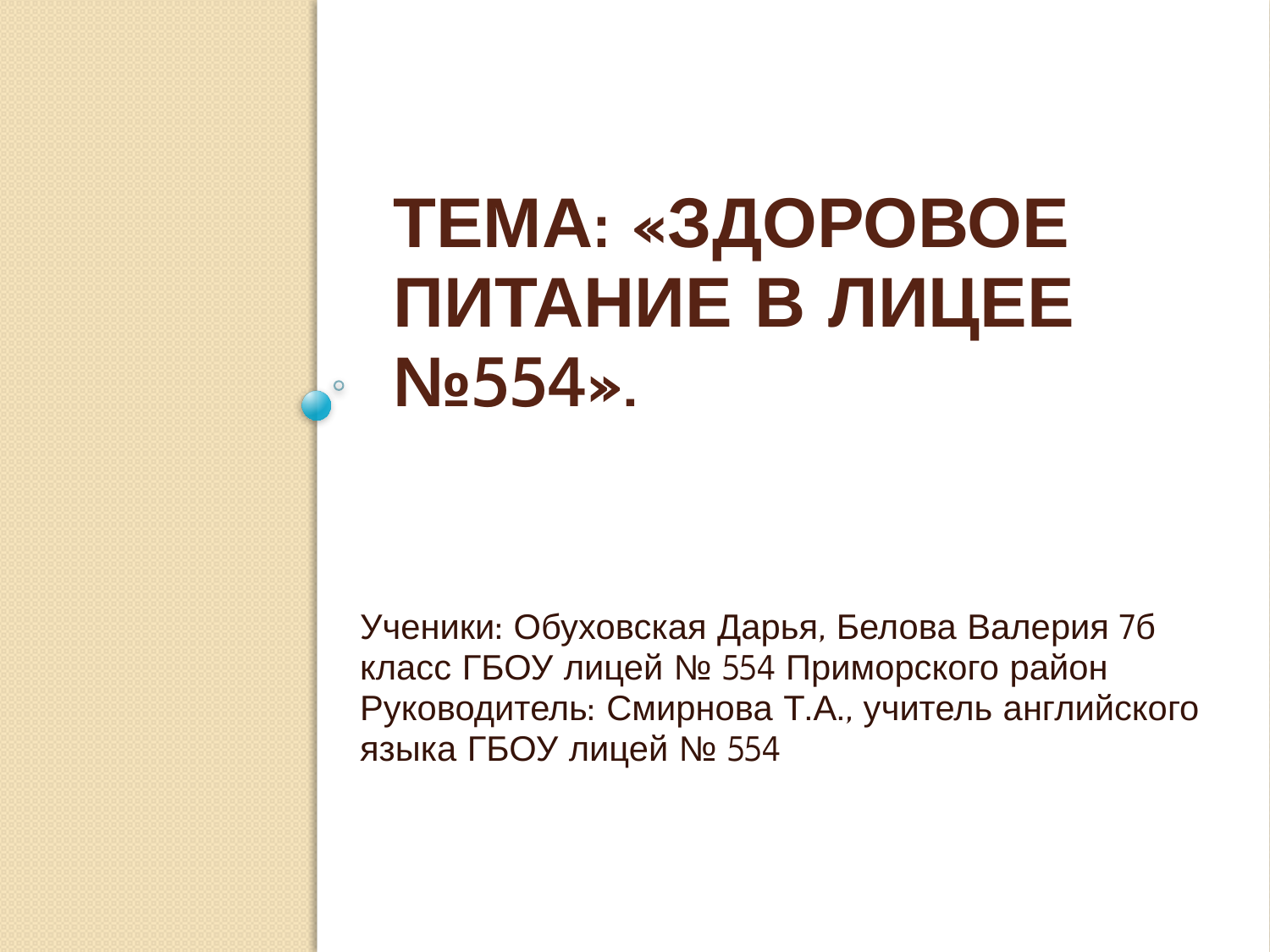

# Тема: «Здоровое питание в лицее №554».
Ученики: Обуховская Дарья, Белова Валерия 7б класс ГБОУ лицей № 554 Приморского район
Руководитель: Смирнова Т.А., учитель английского языка ГБОУ лицей № 554